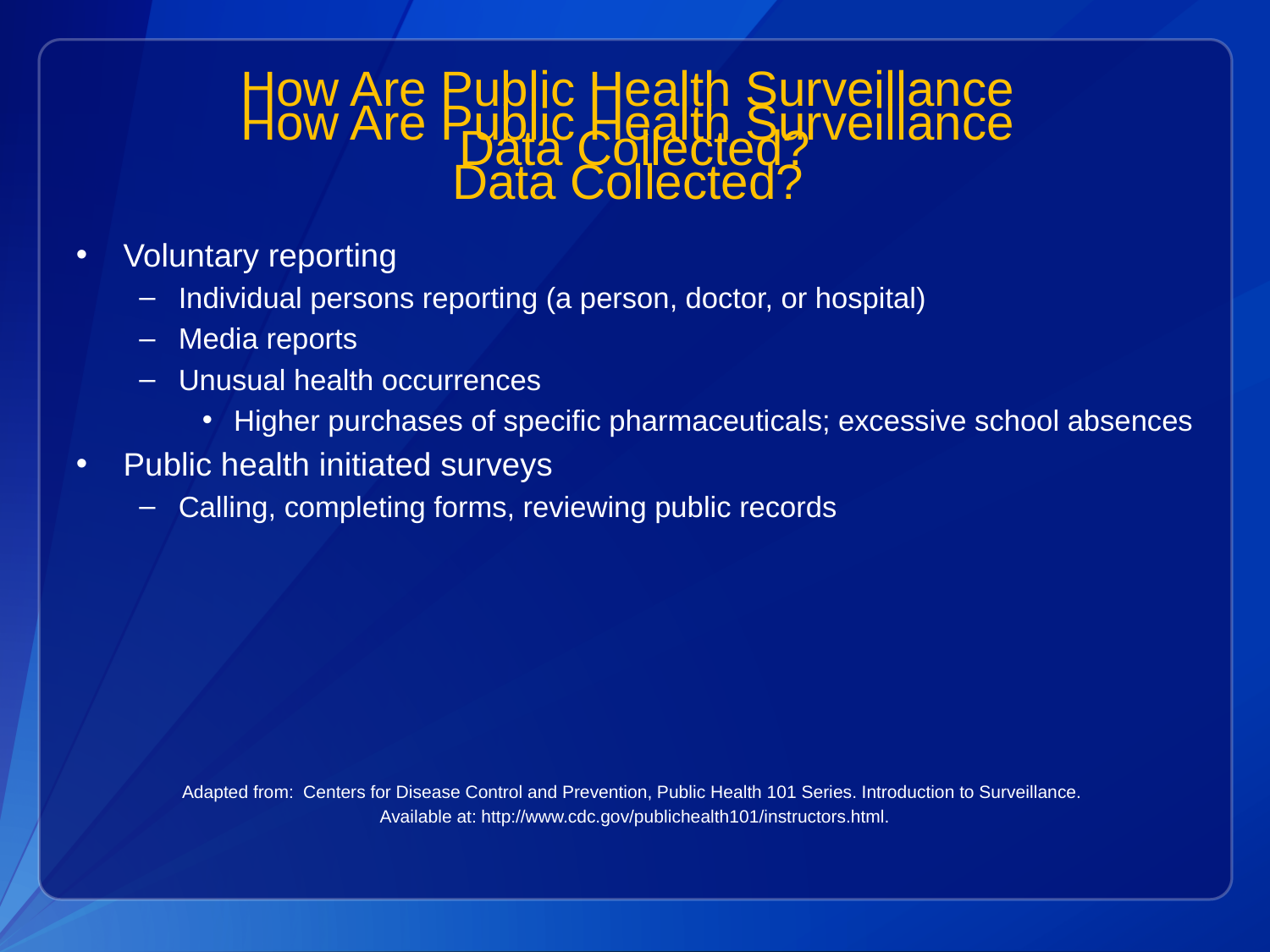

How Are Public Health Surveillance
Data Collected?
How Are Public Health Surveillance
Data Collected?
Voluntary reporting
Individual persons reporting (a person, doctor, or hospital)
Media reports
Unusual health occurrences
Higher purchases of specific pharmaceuticals; excessive school absences
Public health initiated surveys
Calling, completing forms, reviewing public records

Adapted from:  Centers for Disease Control and Prevention, Public Health 101 Series. Introduction to Surveillance.
Available at: http://www.cdc.gov/publichealth101/instructors.html.